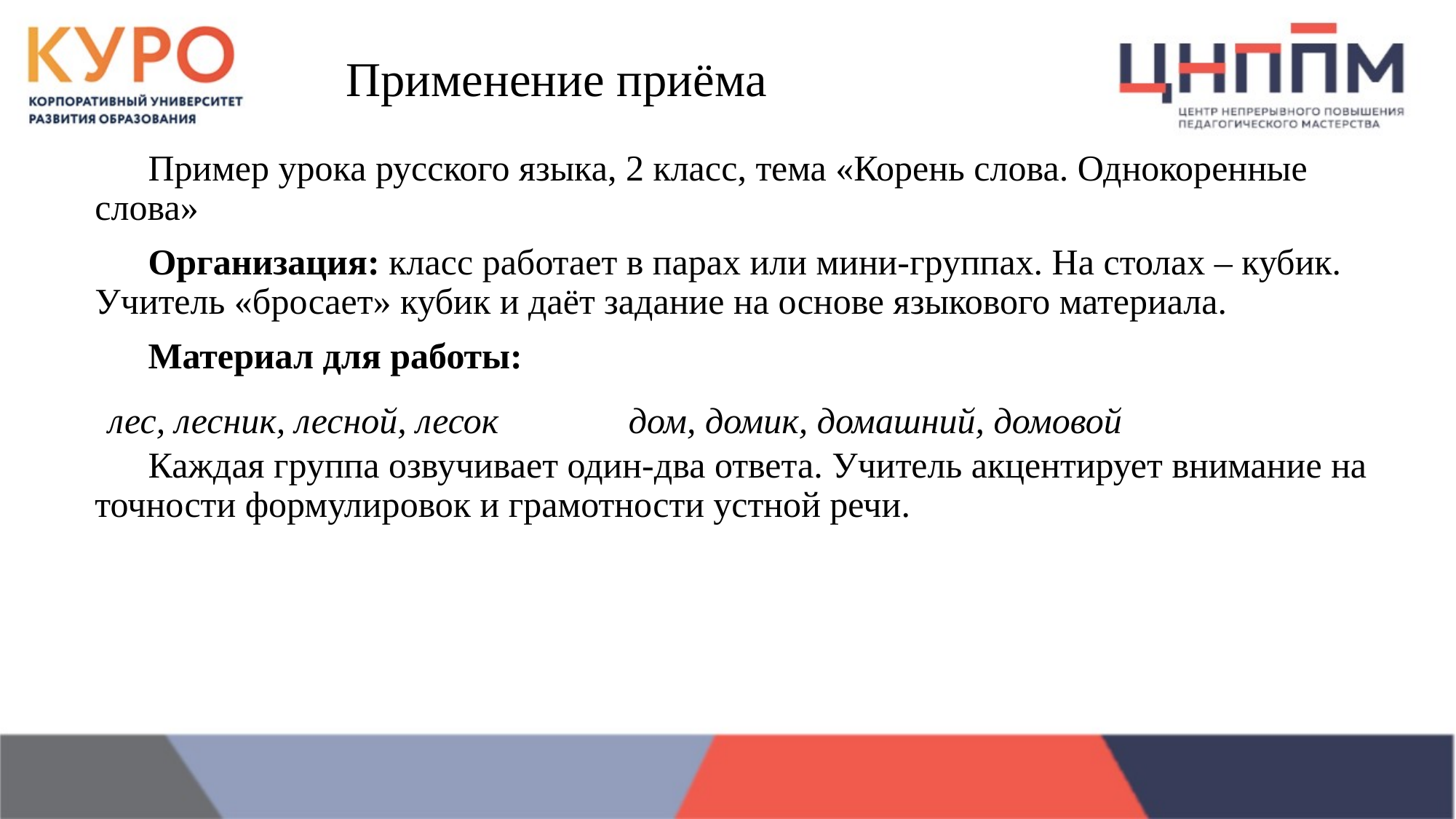

# Применение приёма
Пример урока русского языка, 2 класс, тема «Корень слова. Однокоренные слова»
Организация: класс работает в парах или мини-группах. На столах – кубик. Учитель «бросает» кубик и даёт задание на основе языкового материала.
Материал для работы:

Каждая группа озвучивает один-два ответа. Учитель акцентирует внимание на точности формулировок и грамотности устной речи.

лес, лесник, лесной, лесок

дом, домик, домашний, домовой